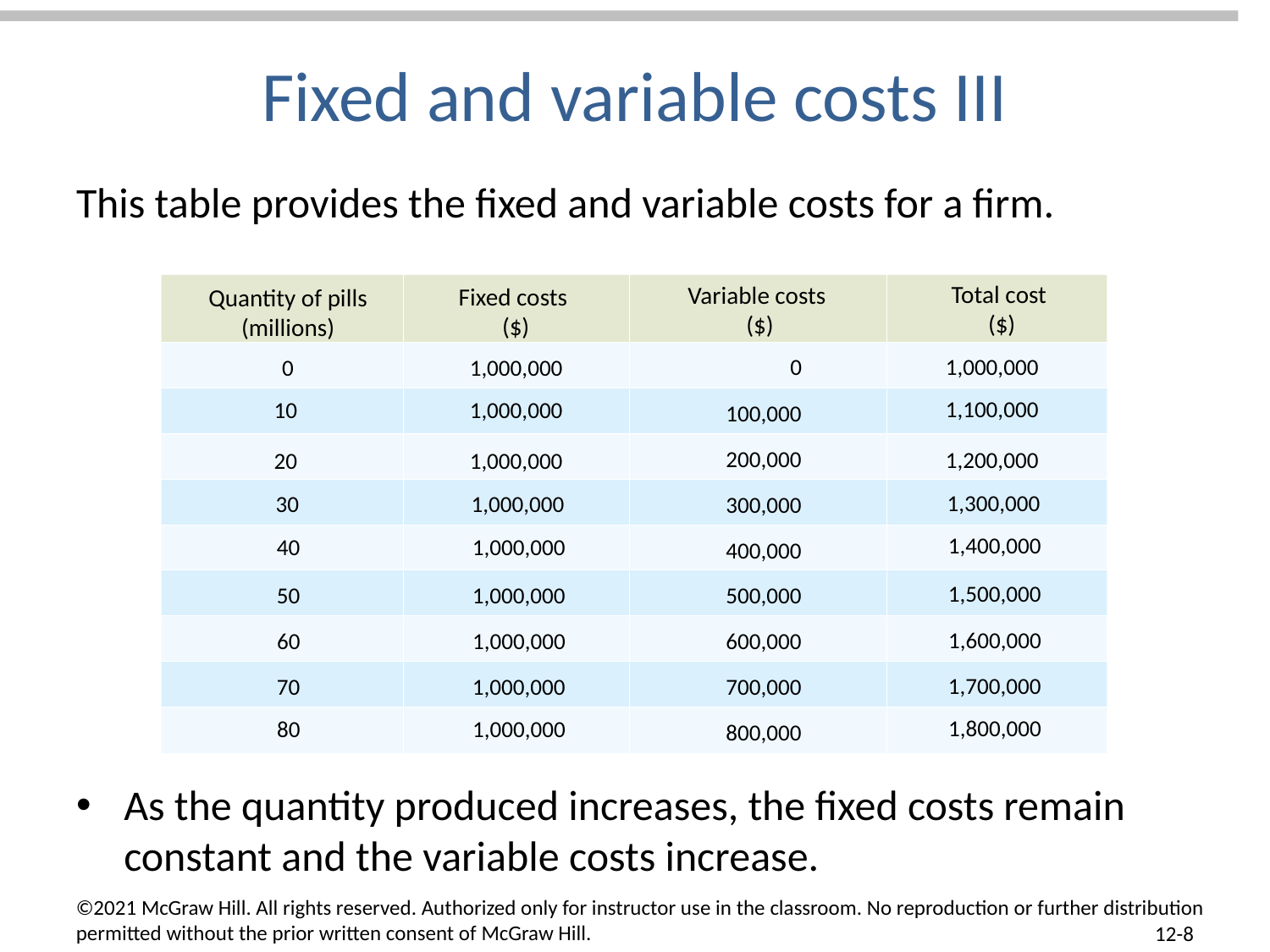

# Fixed and variable costs III
This table provides the fixed and variable costs for a firm.

Total cost
($)
Variable costs
 ($)
Fixed costs
 ($)
Quantity of pills
(millions)

0
1,000,000
0
1,000,000

1,100,000
10
1,000,000
100,000

200,000
1,200,000
20
1,000,000

1,300,000
30
1,000,000
300,000

1,400,000
40
1,000,000
400,000

1,500,000
50
1,000,000
500,000

1,600,000
60
1,000,000
600,000

1,700,000
70
1,000,000
700,000

1,800,000
80
1,000,000
800,000
As the quantity produced increases, the fixed costs remain constant and the variable costs increase.